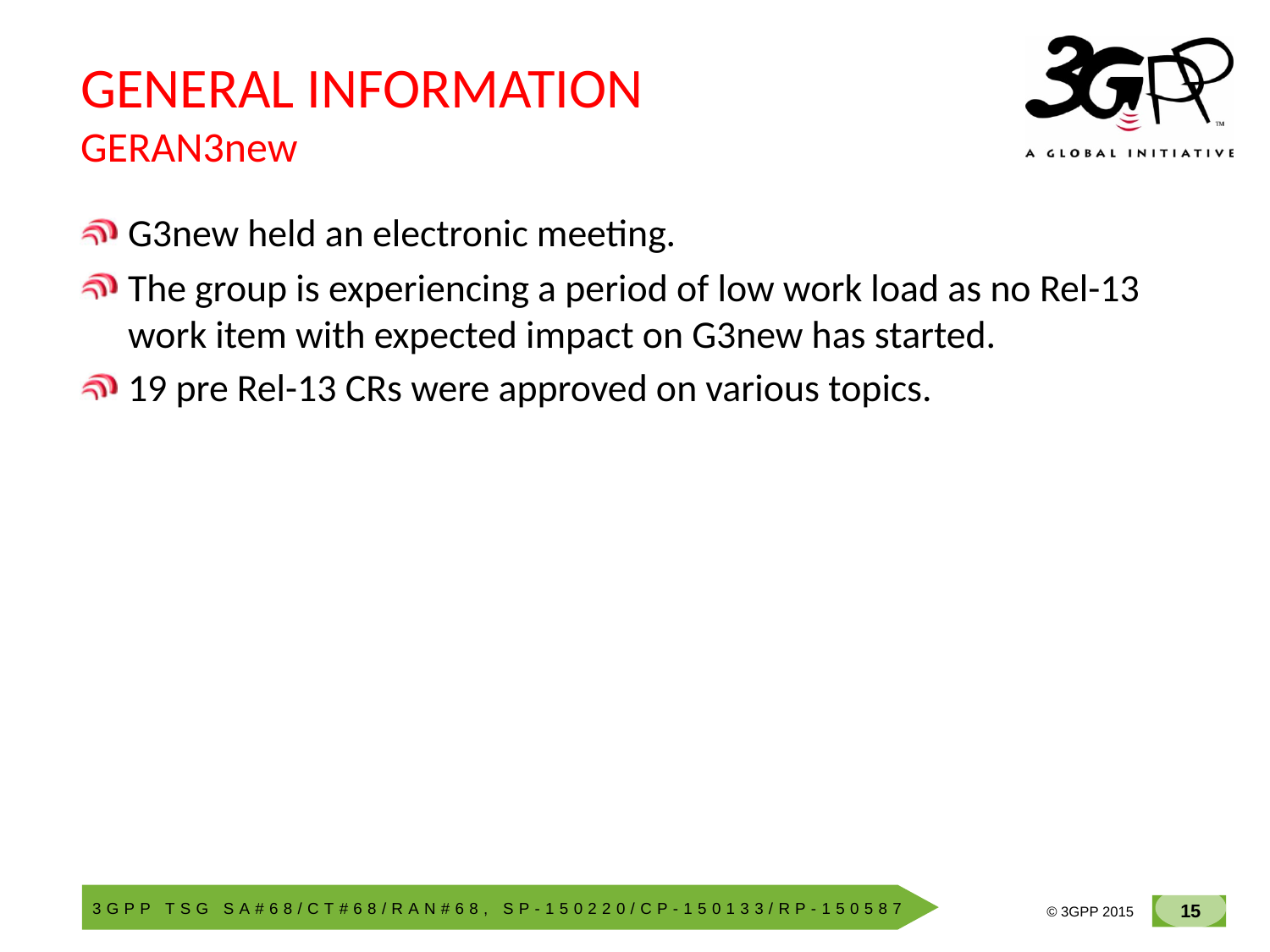

# GENERAL INFORMATION GERAN3new
G3new held an electronic meeting.
The group is experiencing a period of low work load as no Rel-13 work item with expected impact on G3new has started.
19 pre Rel-13 CRs were approved on various topics.